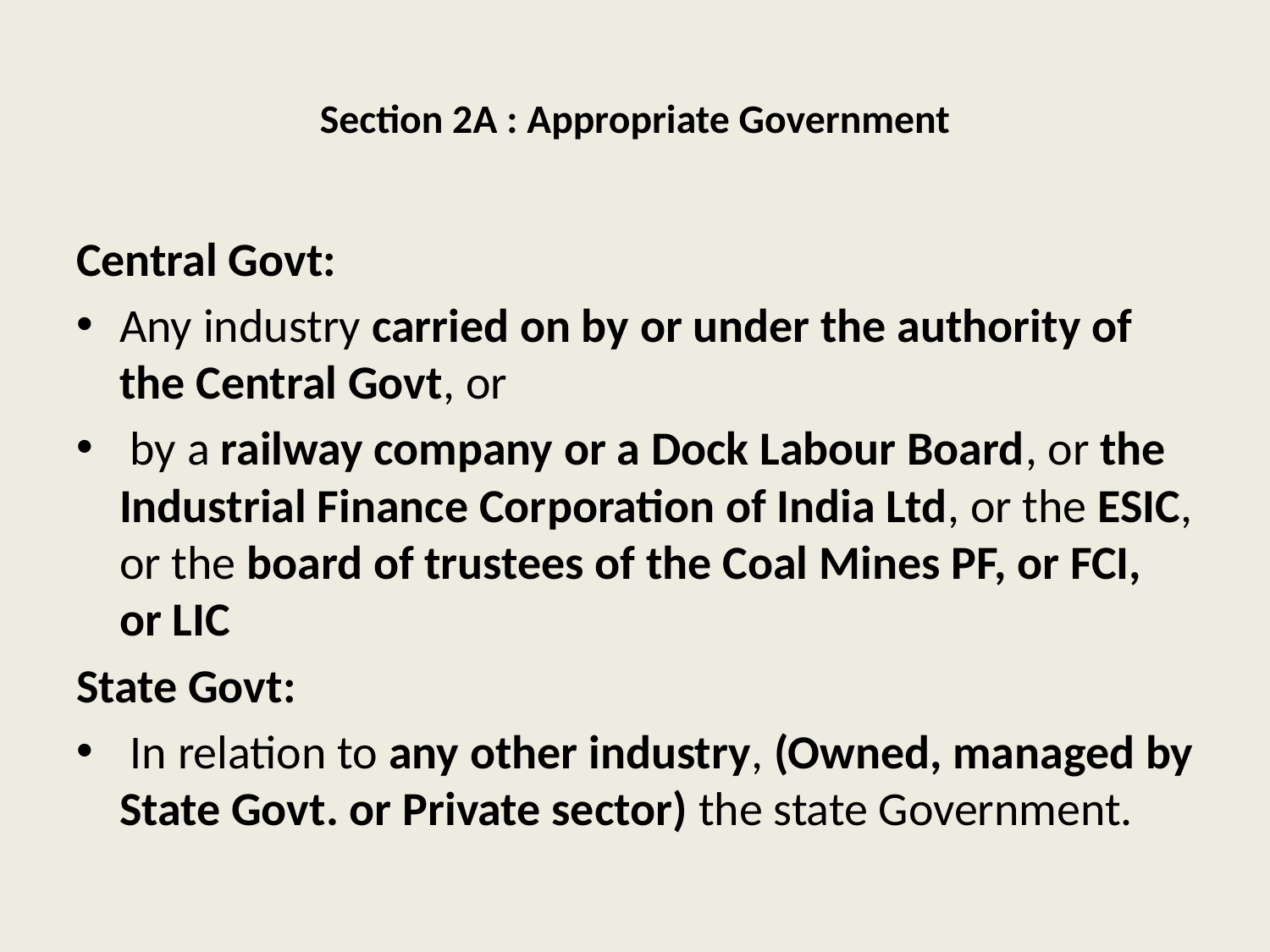

# Section 2A : Appropriate Government
Central Govt:
Any industry carried on by or under the authority of the Central Govt, or
 by a railway company or a Dock Labour Board, or the Industrial Finance Corporation of India Ltd, or the ESIC, or the board of trustees of the Coal Mines PF, or FCI, or LIC
State Govt:
 In relation to any other industry, (Owned, managed by State Govt. or Private sector) the state Government.